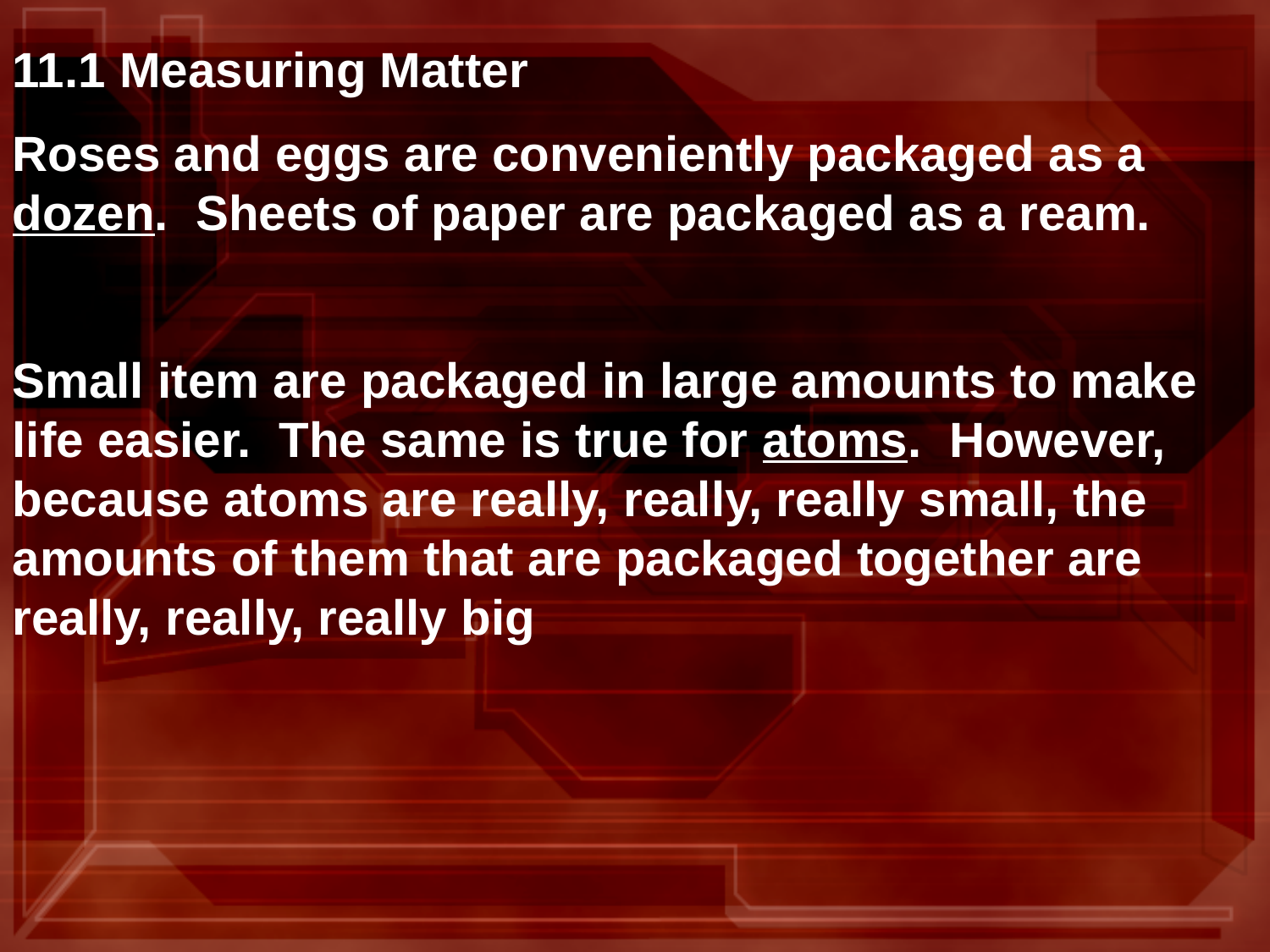

11.1 Measuring Matter
Roses and eggs are conveniently packaged as a dozen.  Sheets of paper are packaged as a ream.

Small item are packaged in large amounts to make life easier.  The same is true for atoms.  However, because atoms are really, really, really small, the amounts of them that are packaged together are really, really, really big